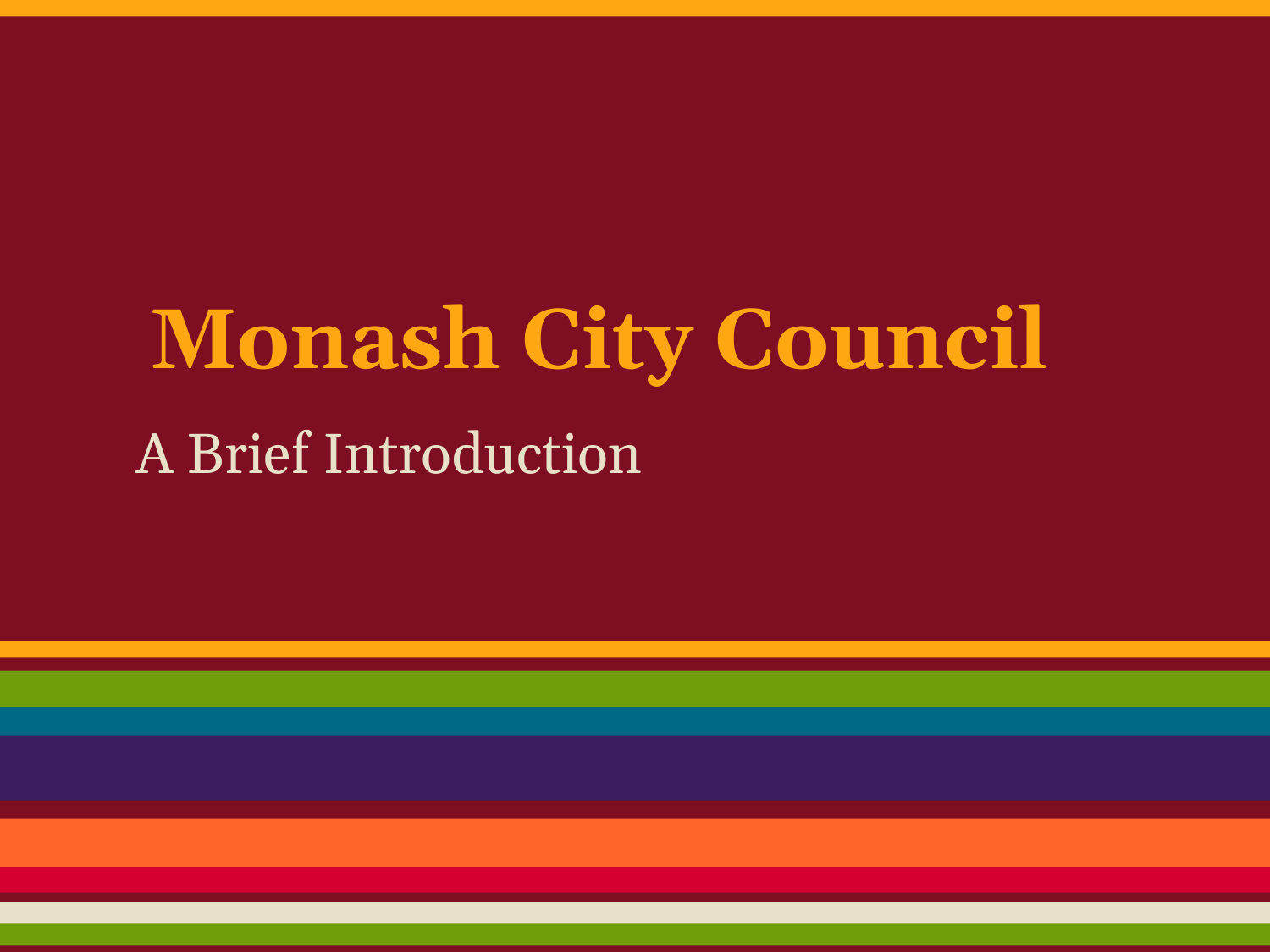

# Monash City Council
A Brief Introduction